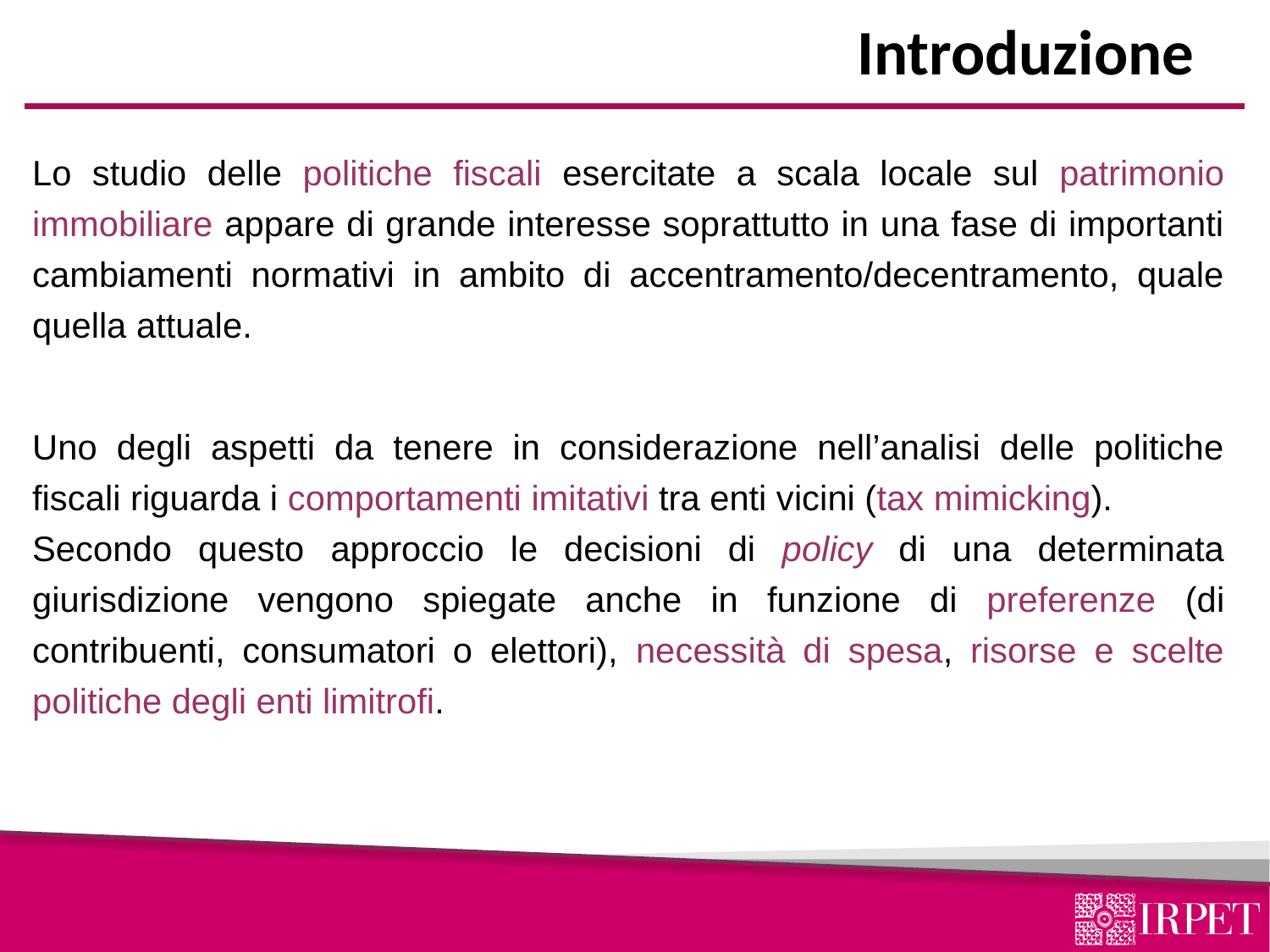

# Introduzione
Lo studio delle politiche fiscali esercitate a scala locale sul patrimonio immobiliare appare di grande interesse soprattutto in una fase di importanti cambiamenti normativi in ambito di accentramento/decentramento, quale quella attuale.

Uno degli aspetti da tenere in considerazione nell’analisi delle politiche fiscali riguarda i comportamenti imitativi tra enti vicini (tax mimicking).
Secondo questo approccio le decisioni di policy di una determinata giurisdizione vengono spiegate anche in funzione di preferenze (di contribuenti, consumatori o elettori), necessità di spesa, risorse e scelte politiche degli enti limitrofi.